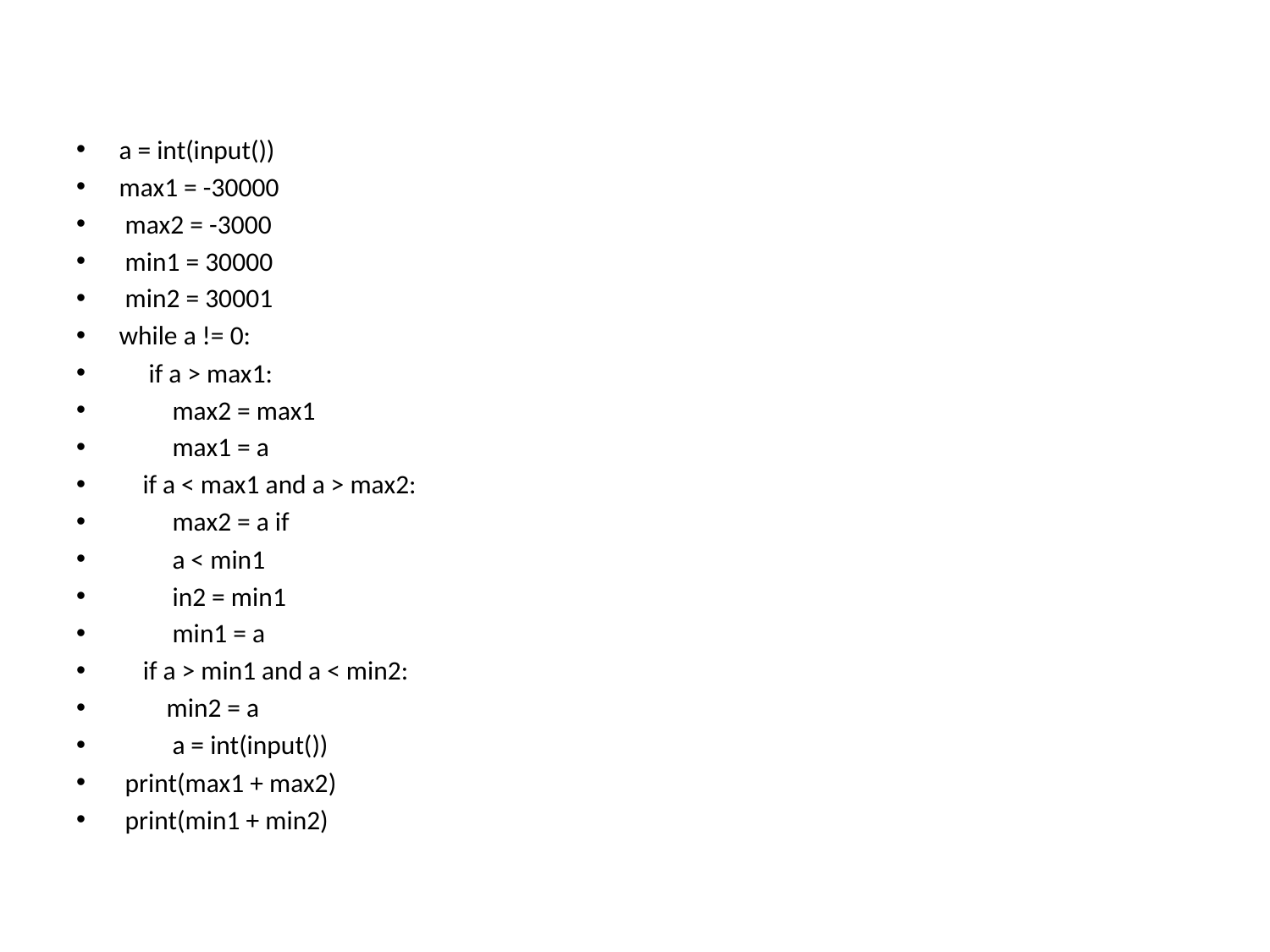

a = int(input())
max1 = -30000
 max2 = -3000
 min1 = 30000
 min2 = 30001
while a != 0:
     if a > max1:
         max2 = max1
         max1 = a
    if a < max1 and a > max2:
         max2 = a if
         a < min1
         in2 = min1
         min1 = a
    if a > min1 and a < min2:
        min2 = a
         a = int(input())
 print(max1 + max2)
 print(min1 + min2)